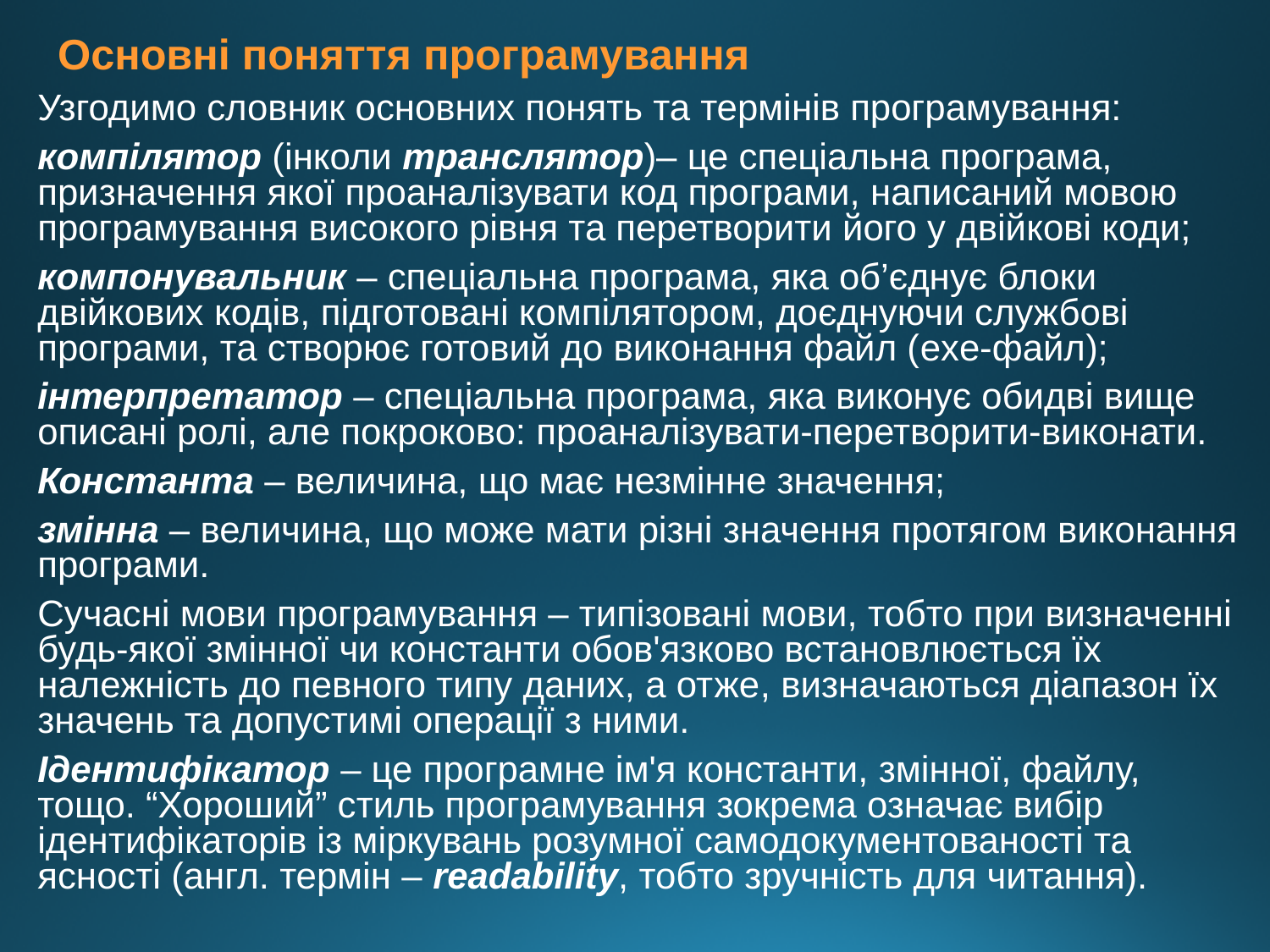

# Основні поняття програмування
Узгодимо словник основних понять та термінів програмування:
компілятор (інколи транслятор)– це спеціальна програма, призначення якої проаналізувати код програми, написаний мовою програмування високого рівня та перетворити його у двійкові коди;
компонувальник – спеціальна програма, яка об’єднує блоки двійкових кодів, підготовані компілятором, доєднуючи службові програми, та створює готовий до виконання файл (exe-файл);
інтерпретатор – спеціальна програма, яка виконує обидві вище описані ролі, але покроково: проаналізувати-перетворити-виконати.
Константа – величина, що має незмінне значення;
змінна – величина, що може мати різні значення протягом виконання програми.
Сучасні мови програмування – типізовані мови, тобто при визначенні будь-якої змінної чи константи обов'язково встановлюється їх належність до певного типу даних, а отже, визначаються діапазон їх значень та допустимі операції з ними.
Ідентифікатор – це програмне ім'я константи, змінної, файлу, тощо. “Хороший” стиль програмування зокрема означає вибір ідентифікаторів із міркувань розумної самодокументованості та ясності (англ. термін – readability, тобто зручність для читання).